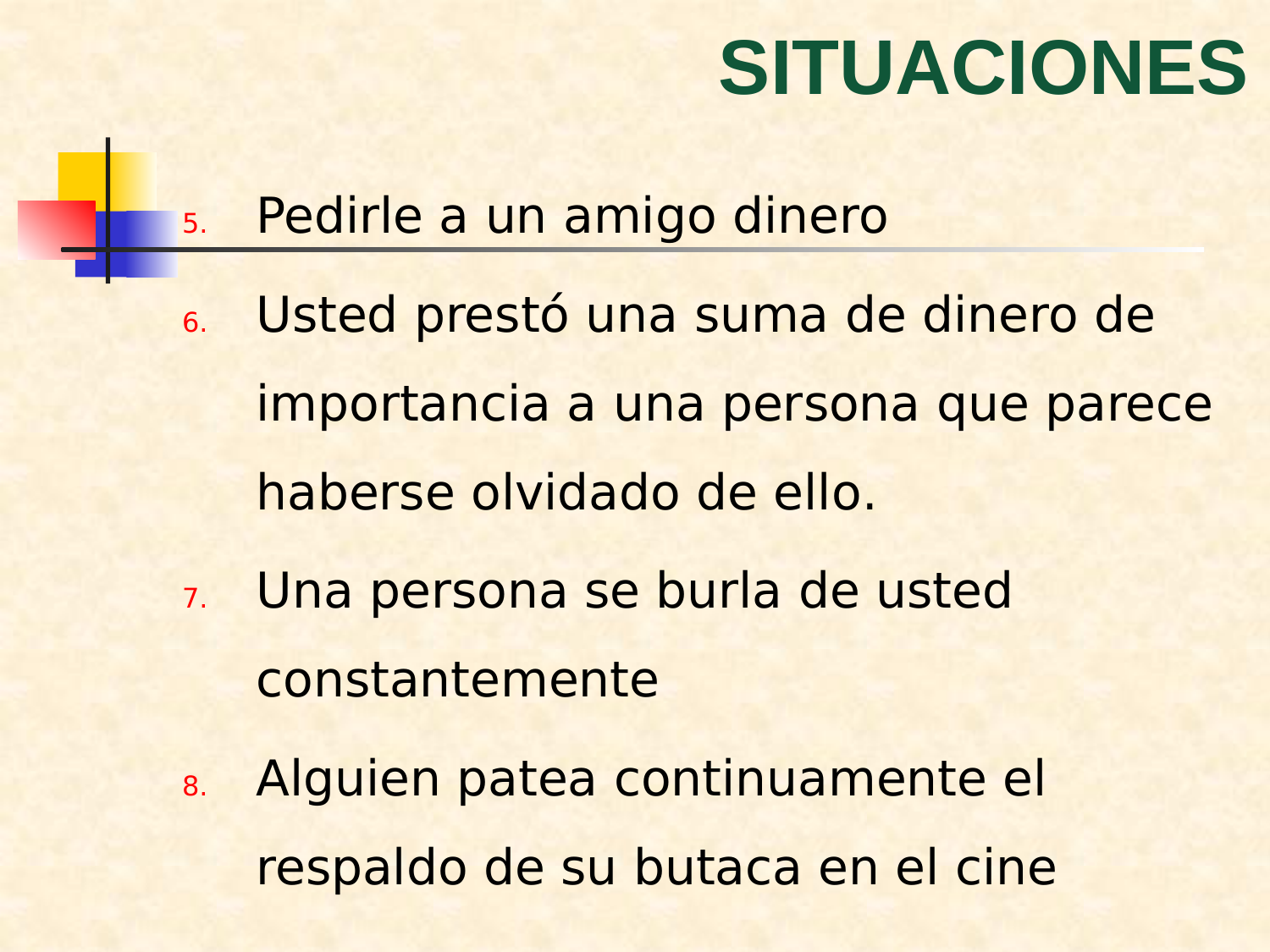

# SITUACIONES
Pedirle a un amigo dinero
Usted prestó una suma de dinero de importancia a una persona que parece haberse olvidado de ello.
Una persona se burla de usted constantemente
Alguien patea continuamente el respaldo de su butaca en el cine